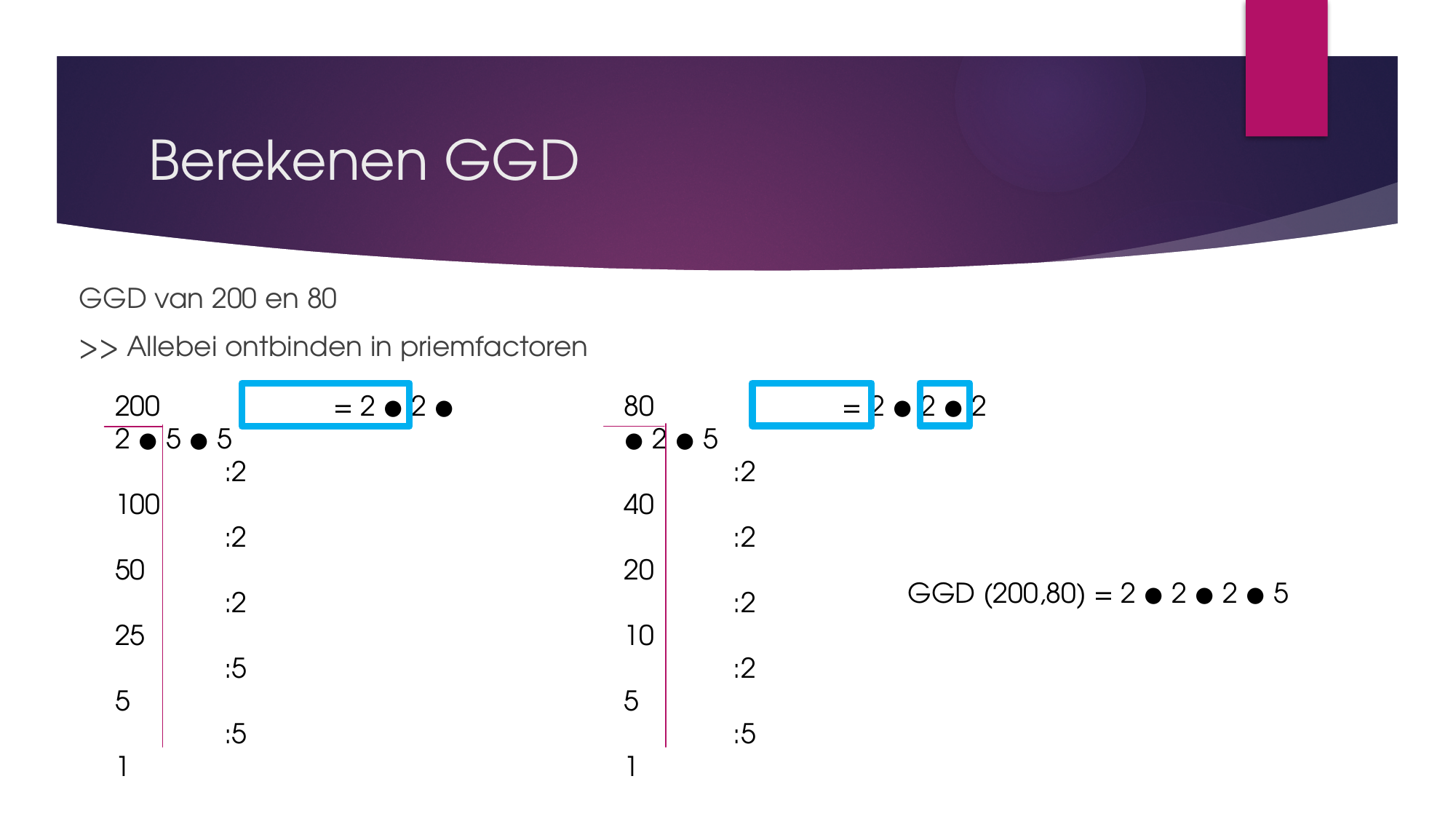

# Berekenen GGD
GGD van 200 en 80
>> Allebei ontbinden in priemfactoren

200		= 2 ● 2 ● 2 ● 5 ● 5
	:2
100
	:2
50
	:2
25
	:5
5
	:5
1

80		= 2 ● 2 ● 2 ● 2 ● 5
	:2
40
	:2
20
	:2
10
	:2
5
	:5
1
GGD (200,80) = 2 ● 2 ● 2 ● 5